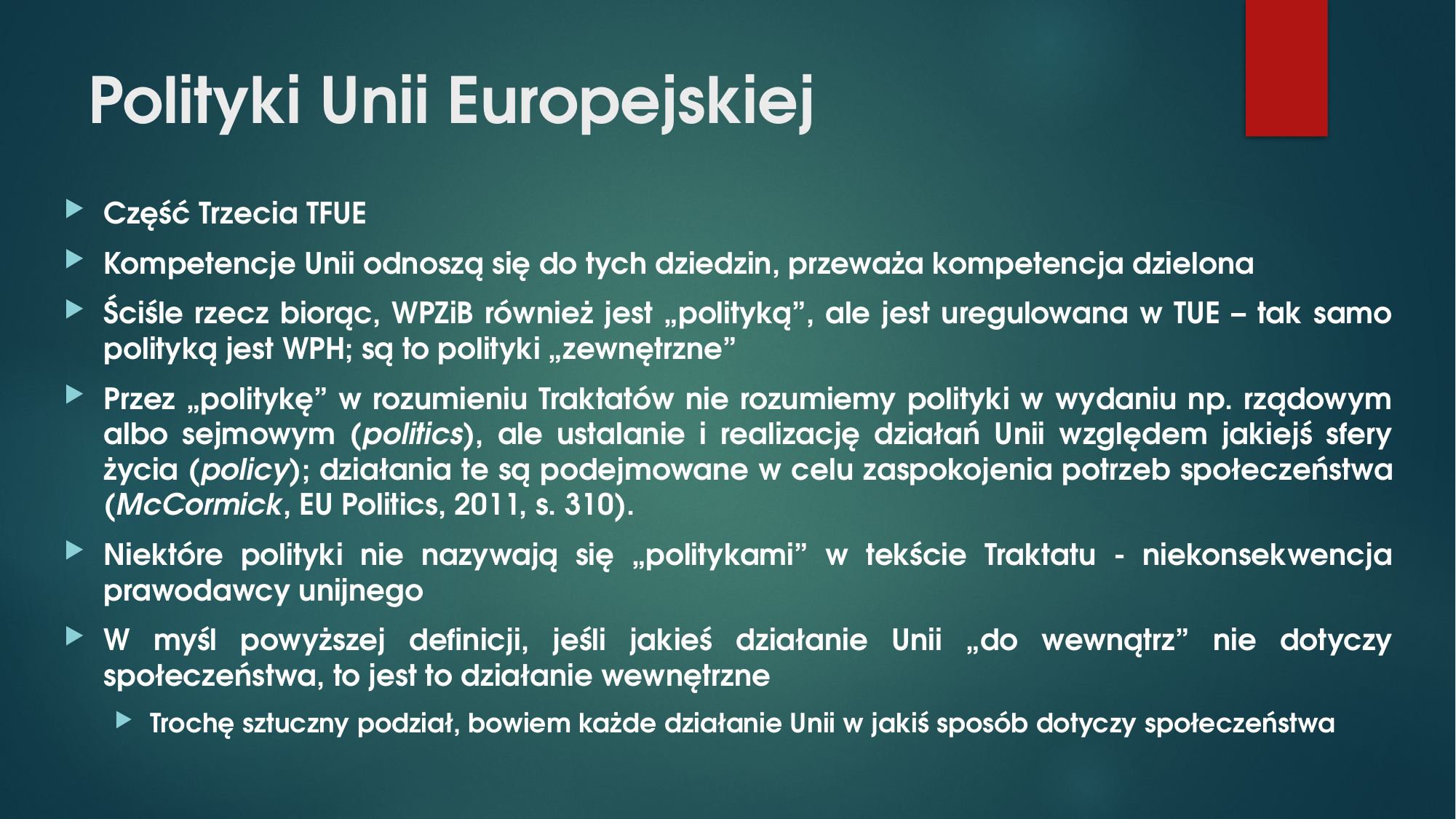

# Polityki Unii Europejskiej

Część Trzecia TFUE
Kompetencje Unii odnoszą się do tych dziedzin, przeważa kompetencja dzielona
Ściśle rzecz biorąc, WPZiB również jest „polityką”, ale jest uregulowana w TUE – tak samo polityką jest WPH; są to polityki „zewnętrzne”
Przez „politykę” w rozumieniu Traktatów nie rozumiemy polityki w wydaniu np. rządowym albo sejmowym (politics), ale ustalanie i realizację działań Unii względem jakiejś sfery życia (policy); działania te są podejmowane w celu zaspokojenia potrzeb społeczeństwa (McCormick, EU Politics, 2011, s. 310).
Niektóre polityki nie nazywają się „politykami” w tekście Traktatu - niekonsekwencja prawodawcy unijnego
W myśl powyższej definicji, jeśli jakieś działanie Unii „do wewnątrz” nie dotyczy społeczeństwa, to jest to działanie wewnętrzne
Trochę sztuczny podział, bowiem każde działanie Unii w jakiś sposób dotyczy społeczeństwa